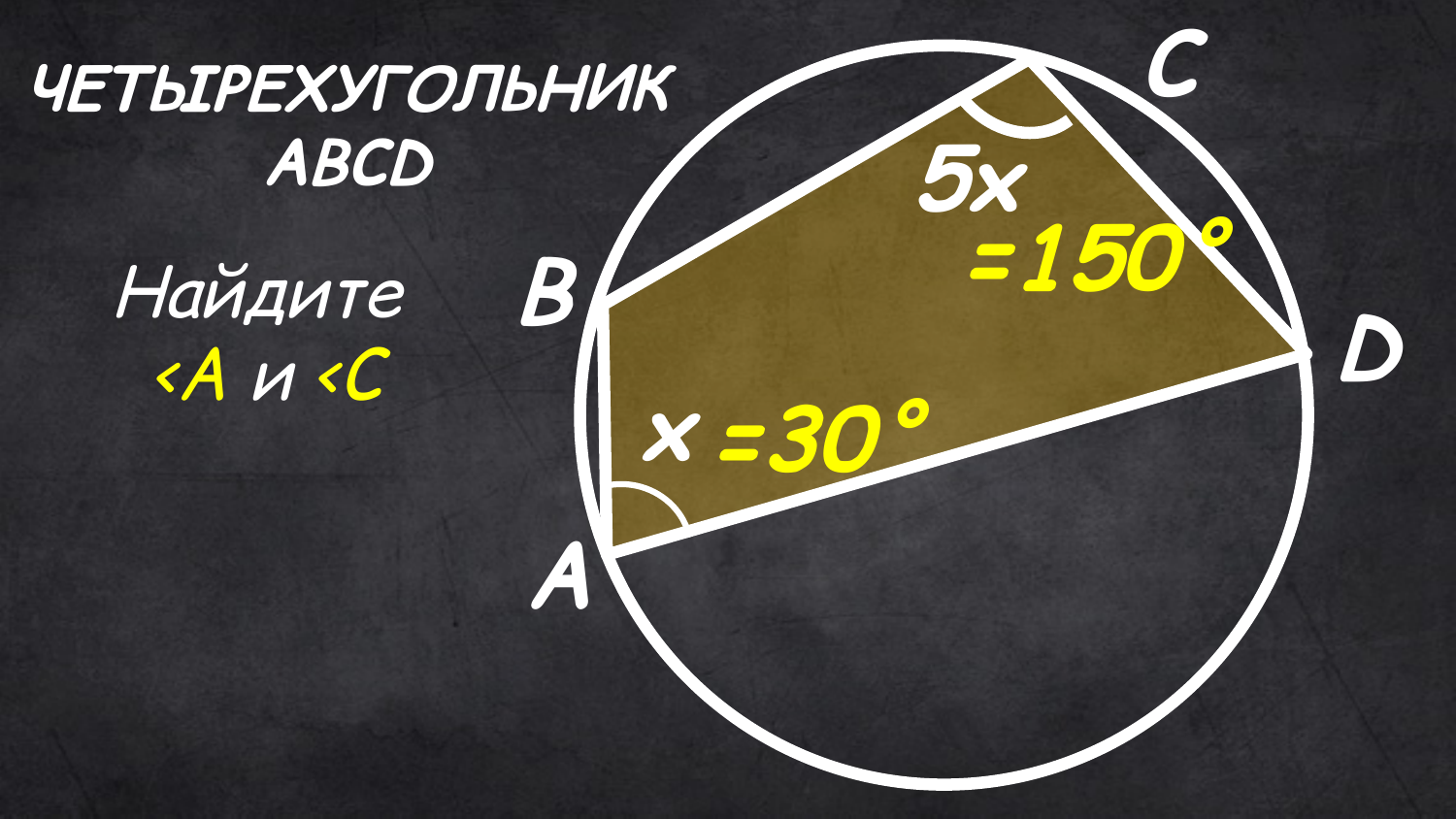

Четырехугольник
ABCD
C

5х
=150°
B
# Найдите <A и <C
D
х
=30°

A